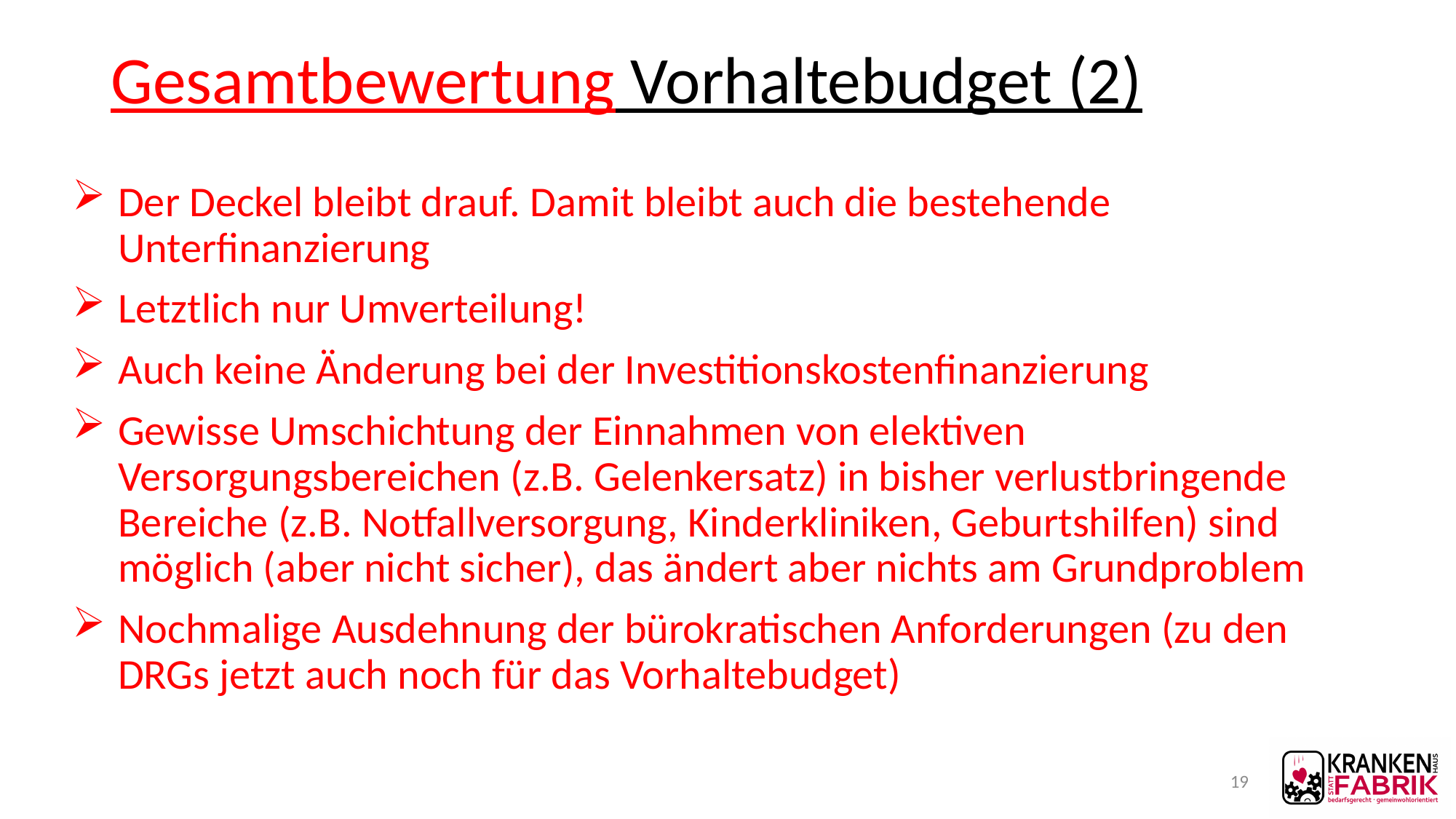

# Gesamtbewertung Vorhaltebudget (2)
Der Deckel bleibt drauf. Damit bleibt auch die bestehende Unterfinanzierung
Letztlich nur Umverteilung!
Auch keine Änderung bei der Investitionskostenfinanzierung
Gewisse Umschichtung der Einnahmen von elektiven Versorgungsbereichen (z.B. Gelenkersatz) in bisher verlustbringende Bereiche (z.B. Notfallversorgung, Kinderkliniken, Geburtshilfen) sind möglich (aber nicht sicher), das ändert aber nichts am Grundproblem
Nochmalige Ausdehnung der bürokratischen Anforderungen (zu den DRGs jetzt auch noch für das Vorhaltebudget)

19